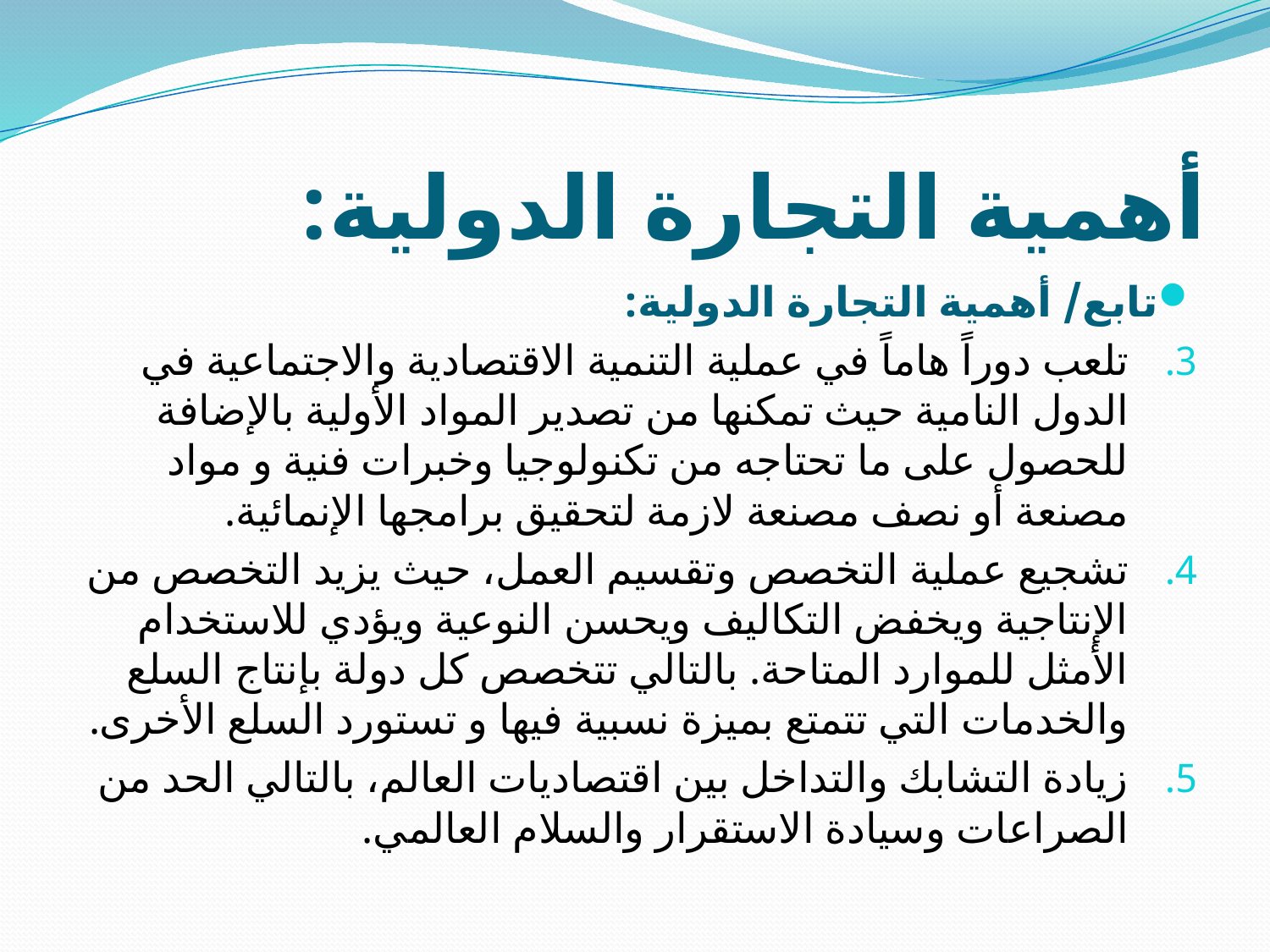

# أهمية التجارة الدولية:
تابع/ أهمية التجارة الدولية:
تلعب دوراً هاماً في عملية التنمية الاقتصادية والاجتماعية في الدول النامية حيث تمكنها من تصدير المواد الأولية بالإضافة للحصول على ما تحتاجه من تكنولوجيا وخبرات فنية و مواد مصنعة أو نصف مصنعة لازمة لتحقيق برامجها الإنمائية.
تشجيع عملية التخصص وتقسيم العمل، حيث يزيد التخصص من الإنتاجية ويخفض التكاليف ويحسن النوعية ويؤدي للاستخدام الأمثل للموارد المتاحة. بالتالي تتخصص كل دولة بإنتاج السلع والخدمات التي تتمتع بميزة نسبية فيها و تستورد السلع الأخرى.
زيادة التشابك والتداخل بين اقتصاديات العالم، بالتالي الحد من الصراعات وسيادة الاستقرار والسلام العالمي.